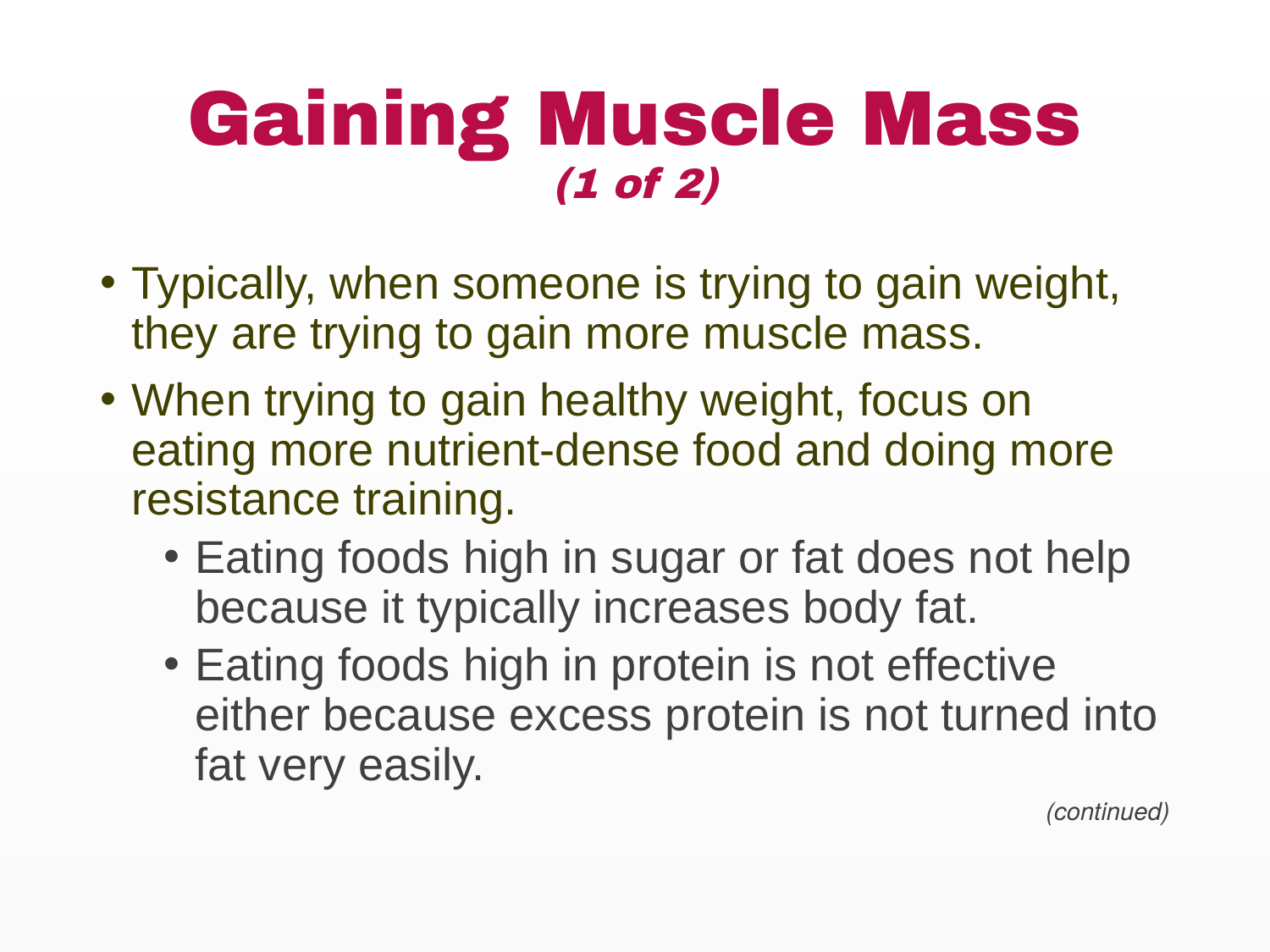

# Gaining Muscle Mass (1 of 2)
Typically, when someone is trying to gain weight, they are trying to gain more muscle mass.
When trying to gain healthy weight, focus on eating more nutrient-dense food and doing more resistance training.
Eating foods high in sugar or fat does not help because it typically increases body fat.
Eating foods high in protein is not effective either because excess protein is not turned into fat very easily.
(continued)